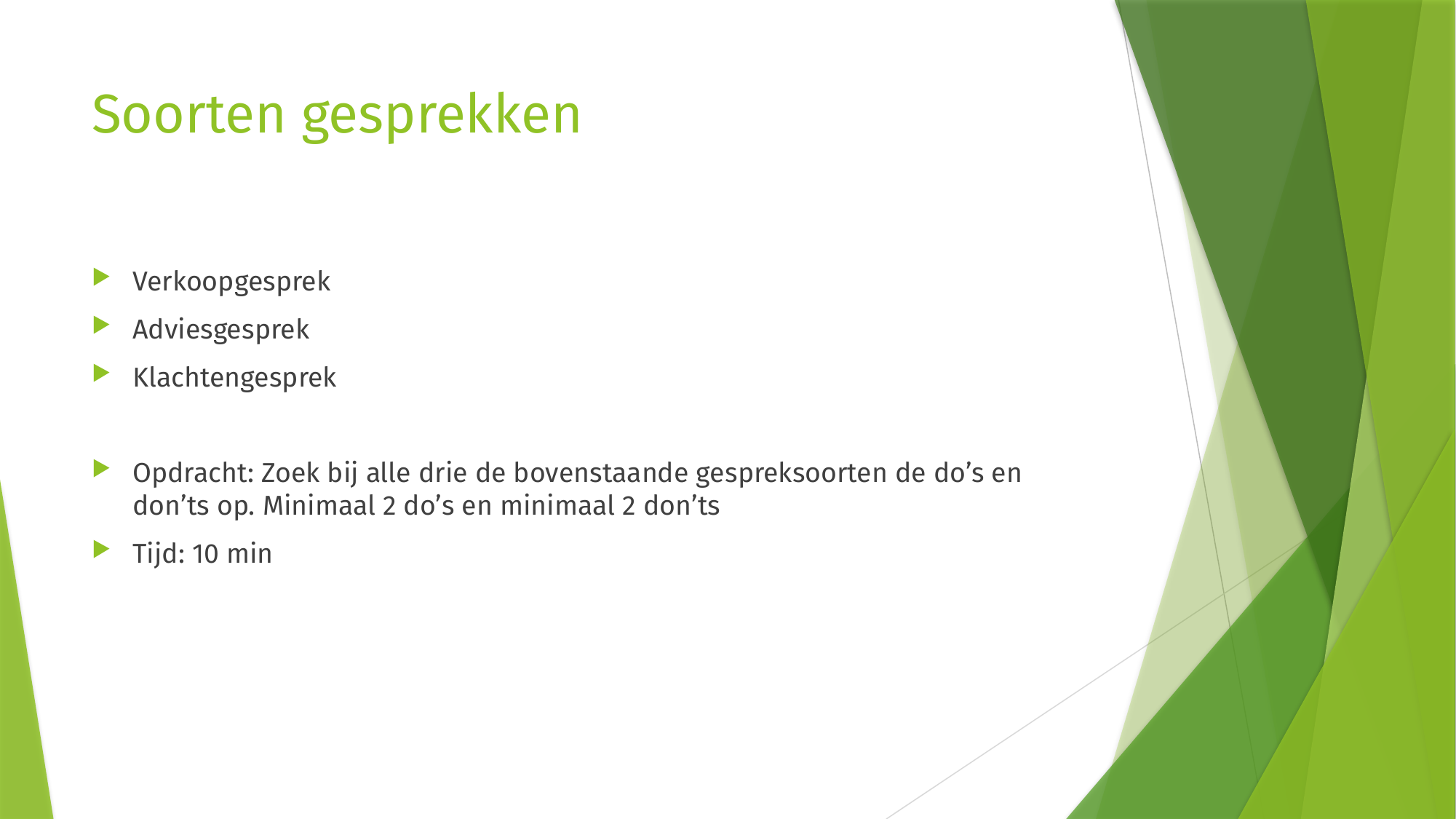

# Soorten gesprekken
Verkoopgesprek
Adviesgesprek
Klachtengesprek

Opdracht: Zoek bij alle drie de bovenstaande gespreksoorten de do’s en don’ts op. Minimaal 2 do’s en minimaal 2 don’ts
Tijd: 10 min